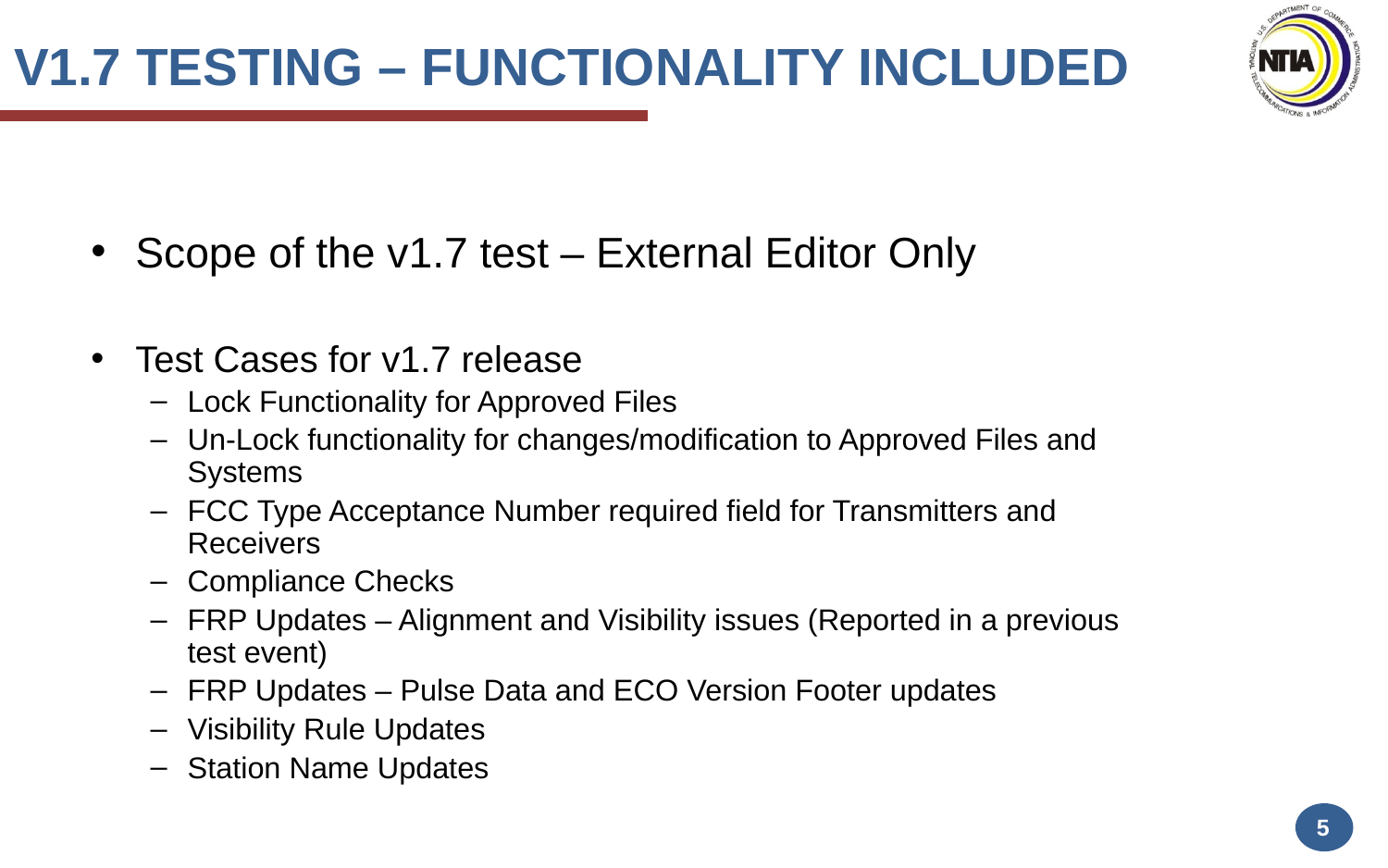

# V1.7 Testing – Functionality Included
Scope of the v1.7 test – External Editor Only

Test Cases for v1.7 release
Lock Functionality for Approved Files
Un-Lock functionality for changes/modification to Approved Files and Systems
FCC Type Acceptance Number required field for Transmitters and Receivers
Compliance Checks
FRP Updates – Alignment and Visibility issues (Reported in a previous test event)
FRP Updates – Pulse Data and ECO Version Footer updates
Visibility Rule Updates
Station Name Updates
5